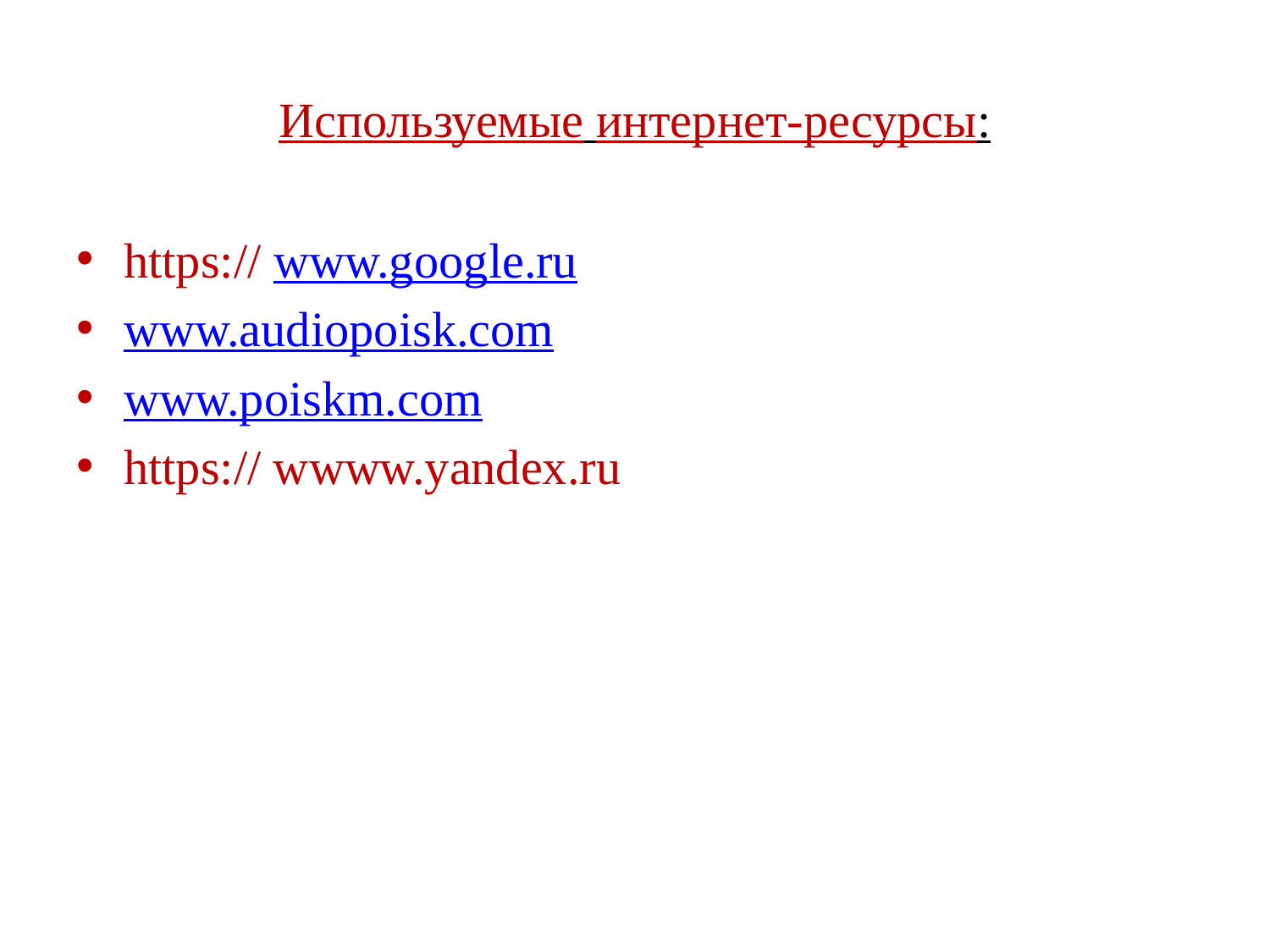

# Используемые интернет-ресурсы:
https:// www.google.ru
www.audiopoisk.com
www.poiskm.com
https:// wwww.yandex.ru